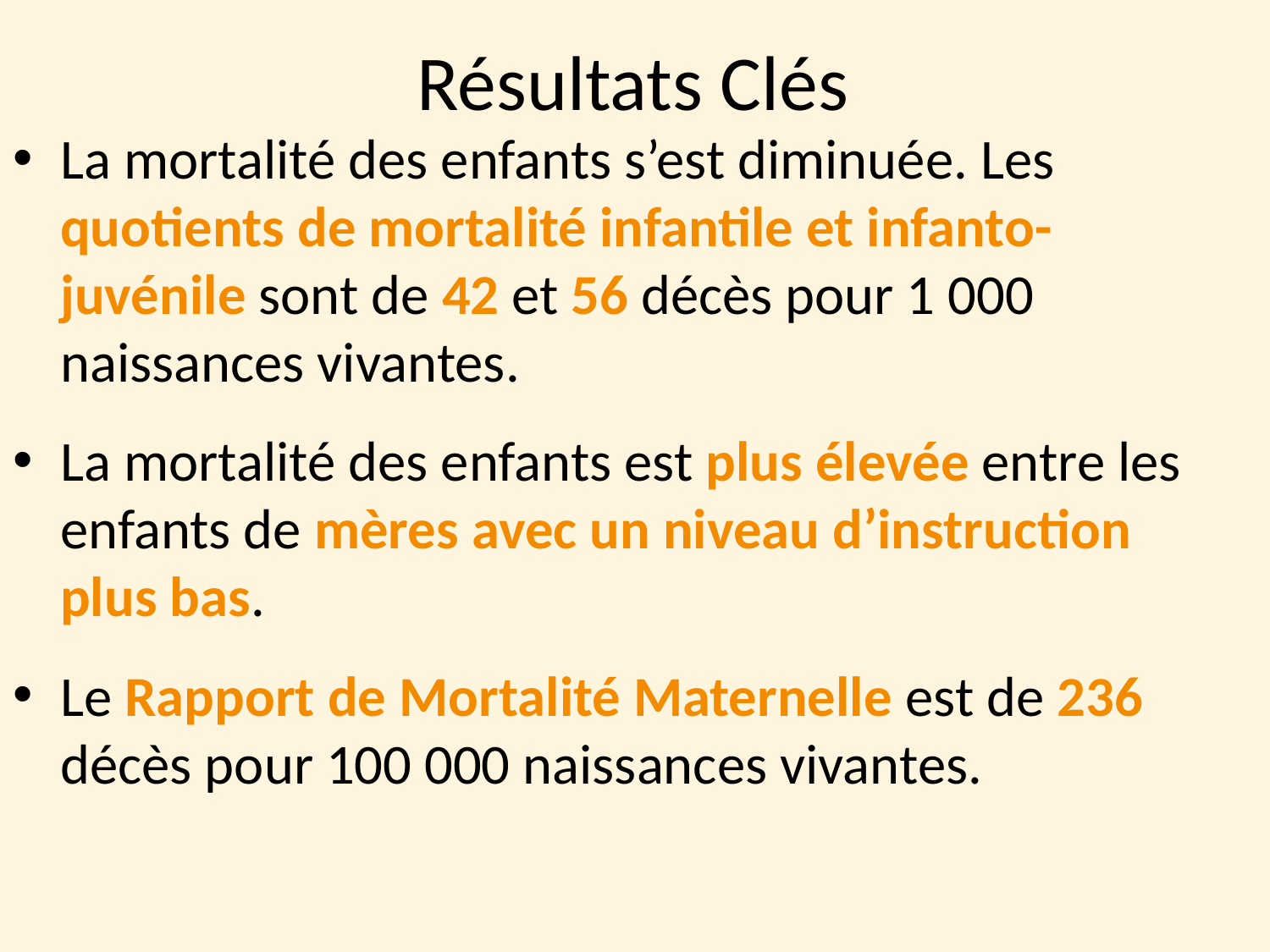

# Résultats Clés
La mortalité des enfants s’est diminuée. Les quotients de mortalité infantile et infanto-juvénile sont de 42 et 56 décès pour 1 000 naissances vivantes.
La mortalité des enfants est plus élevée entre les enfants de mères avec un niveau d’instruction plus bas.
Le Rapport de Mortalité Maternelle est de 236 décès pour 100 000 naissances vivantes.